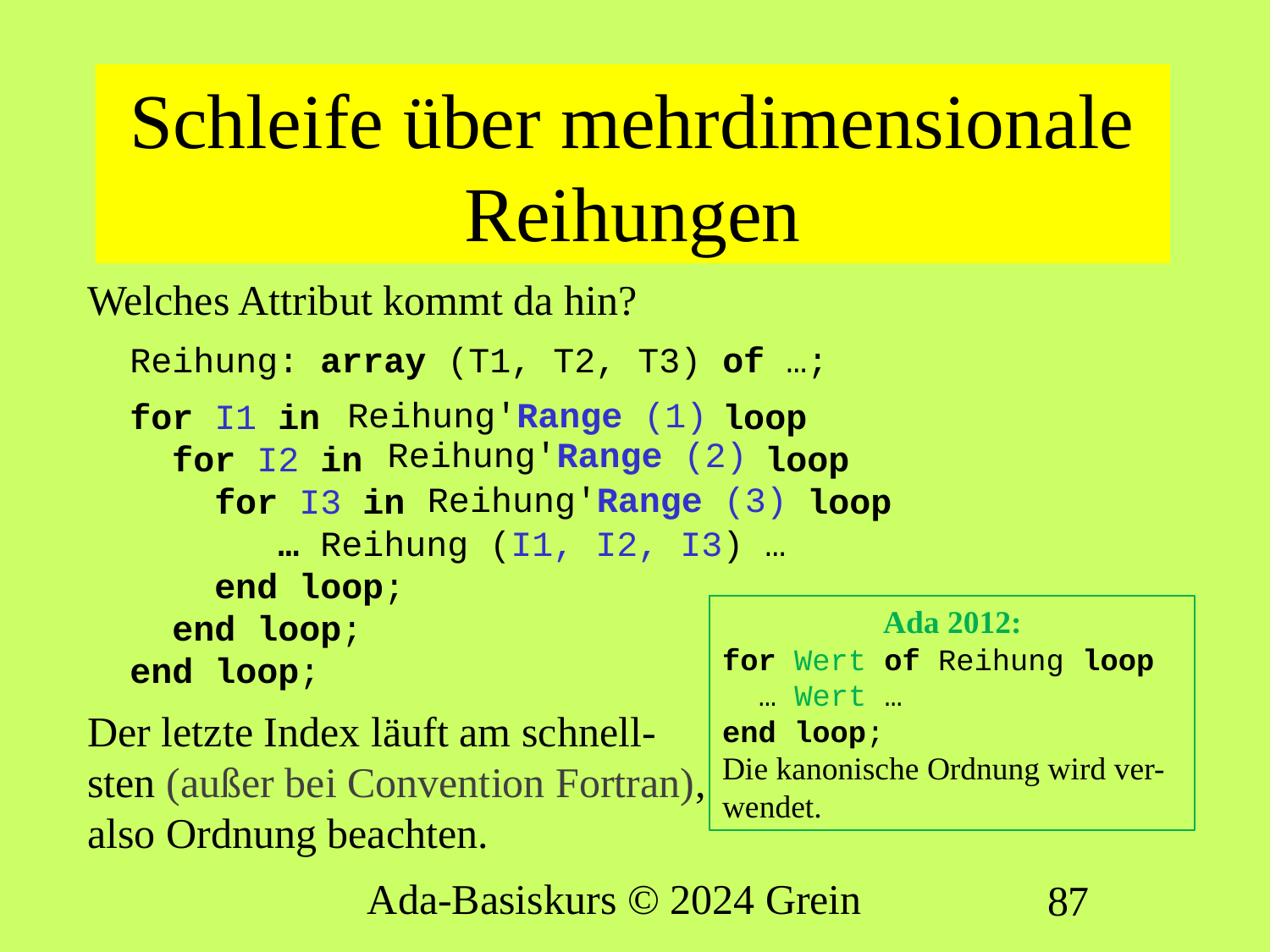

# Schleife über mehrdimensionale Reihungen
Welches Attribut kommt da hin?
  Reihung: array (T1, T2, T3) of …;
  for I1 in                   loop
    for I2 in                   loop
      for I3 in                   loop
         … Reihung (I1, I2, I3) …
      end loop;
    end loop;
  end loop;
Der letzte Index läuft am schnell-
sten (außer bei Convention Fortran),
also Ordnung beachten.
Reihung'Range (1)
Reihung'Range (2)
Reihung'Range (3)
Ada 2012:
for Wert of Reihung loop
  … Wert …
end loop;
Die kanonische Ordnung wird ver-wendet.
Ada-Basiskurs © 2024 Grein
87